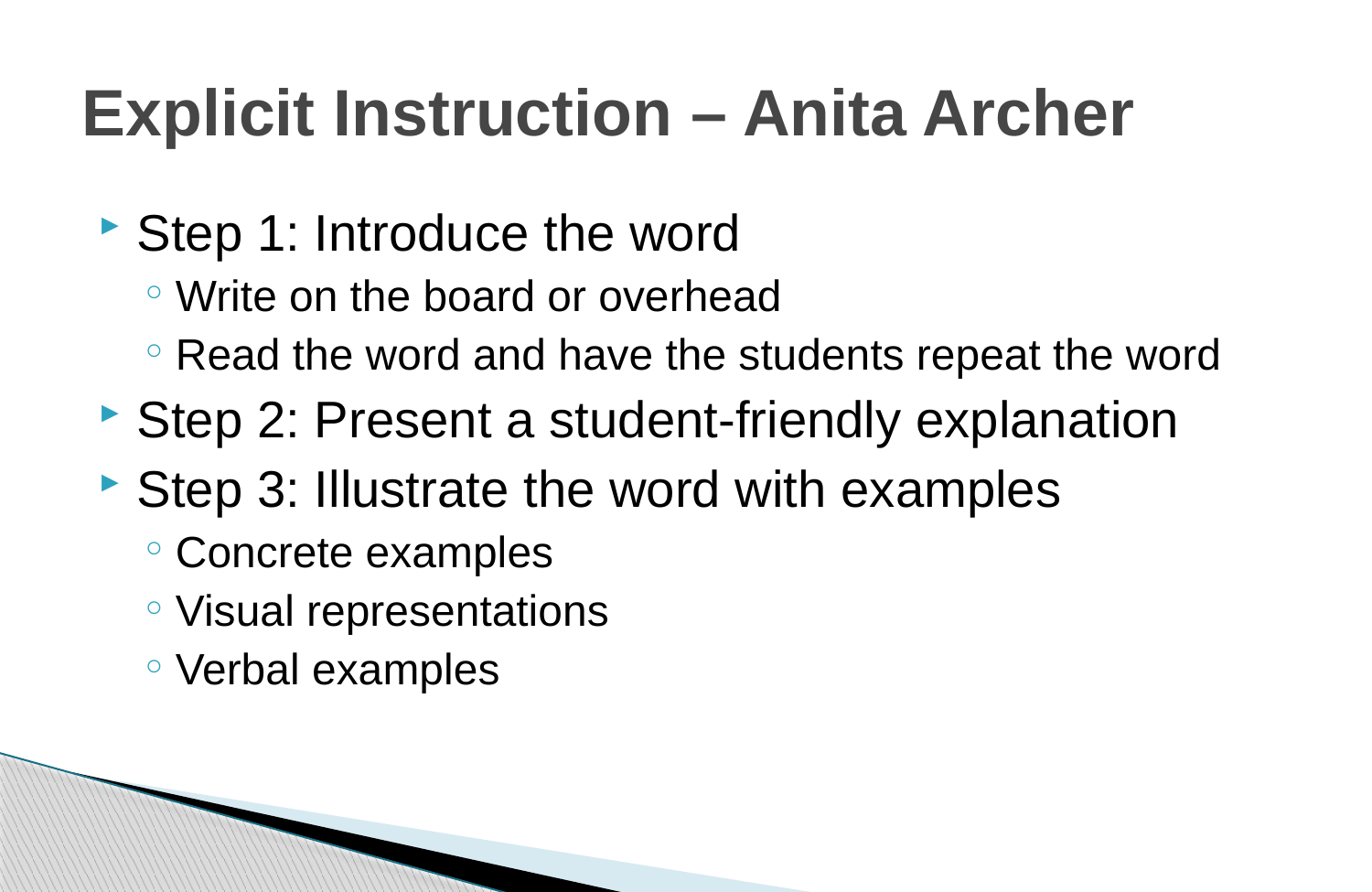

# Explicit Instruction – Anita Archer
Step 1: Introduce the word
Write on the board or overhead
Read the word and have the students repeat the word
Step 2: Present a student-friendly explanation
Step 3: Illustrate the word with examples
Concrete examples
Visual representations
Verbal examples